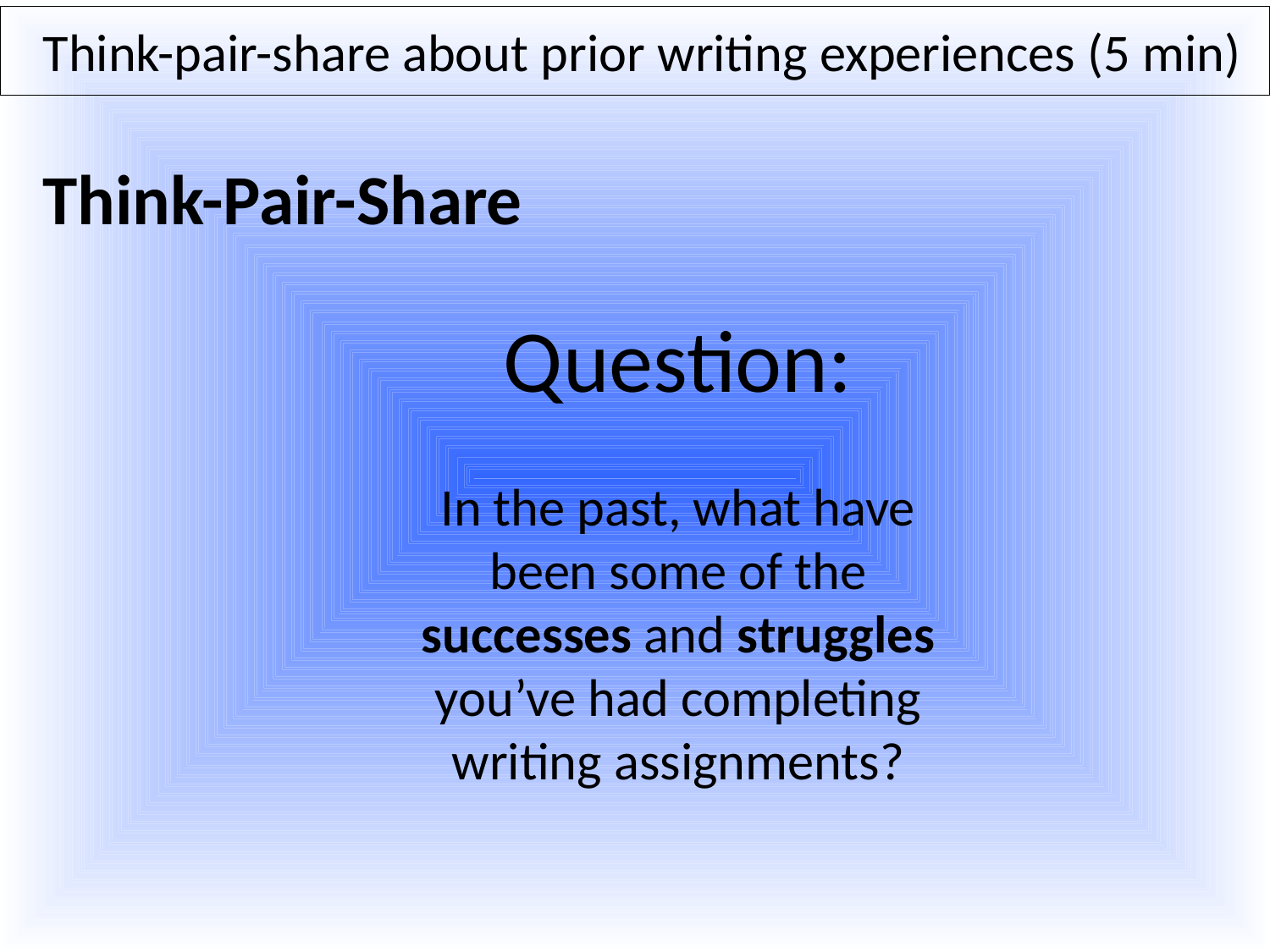

# Think-pair-share about prior writing experiences (5 min)
Think-Pair-Share
Question:

In the past, what have been some of the successes and struggles you’ve had completing writing assignments?